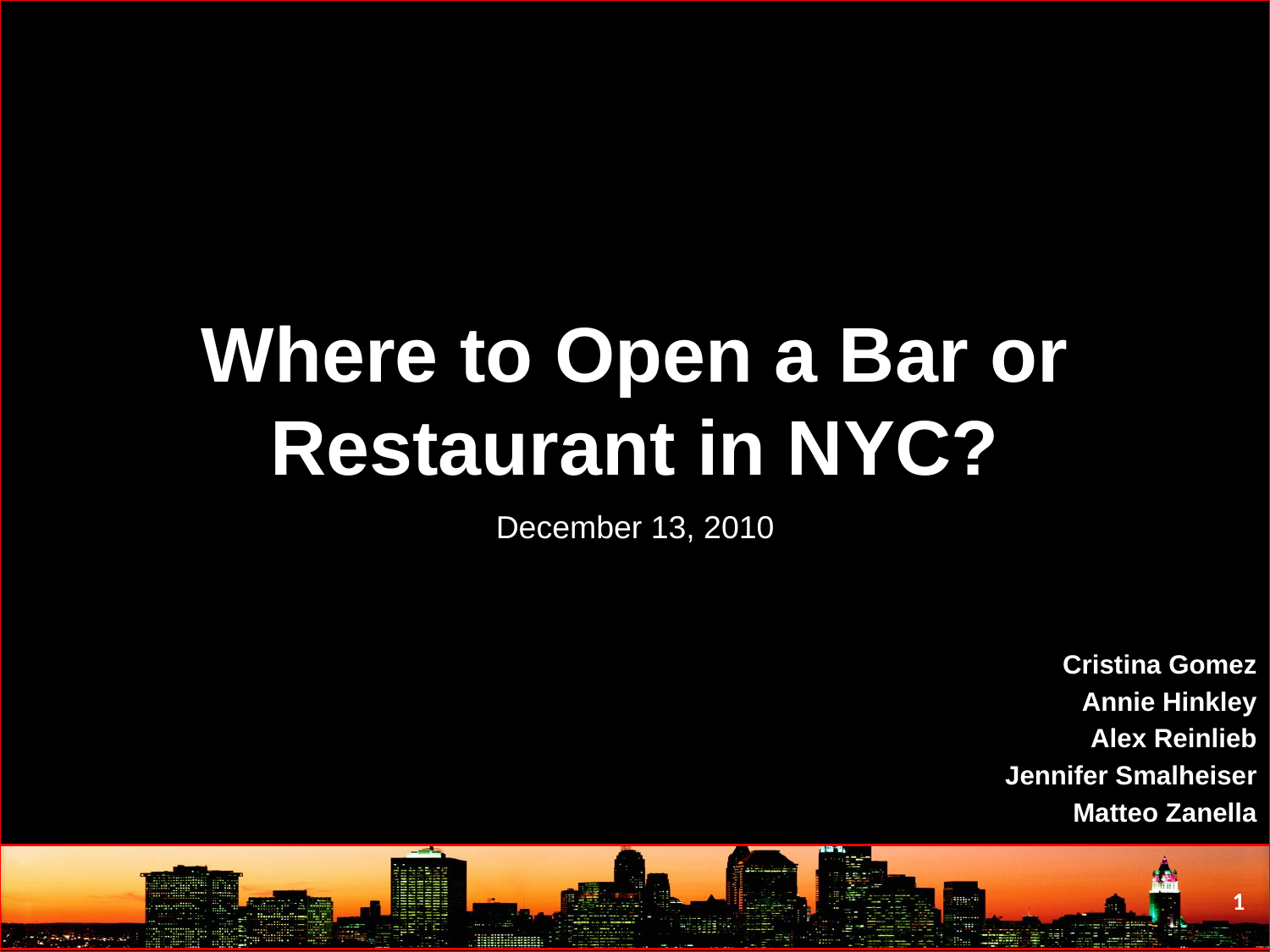

# Where to Open a Bar or Restaurant in NYC?
December 13, 2010
Cristina Gomez
Annie Hinkley
Alex Reinlieb
Jennifer Smalheiser
Matteo Zanella